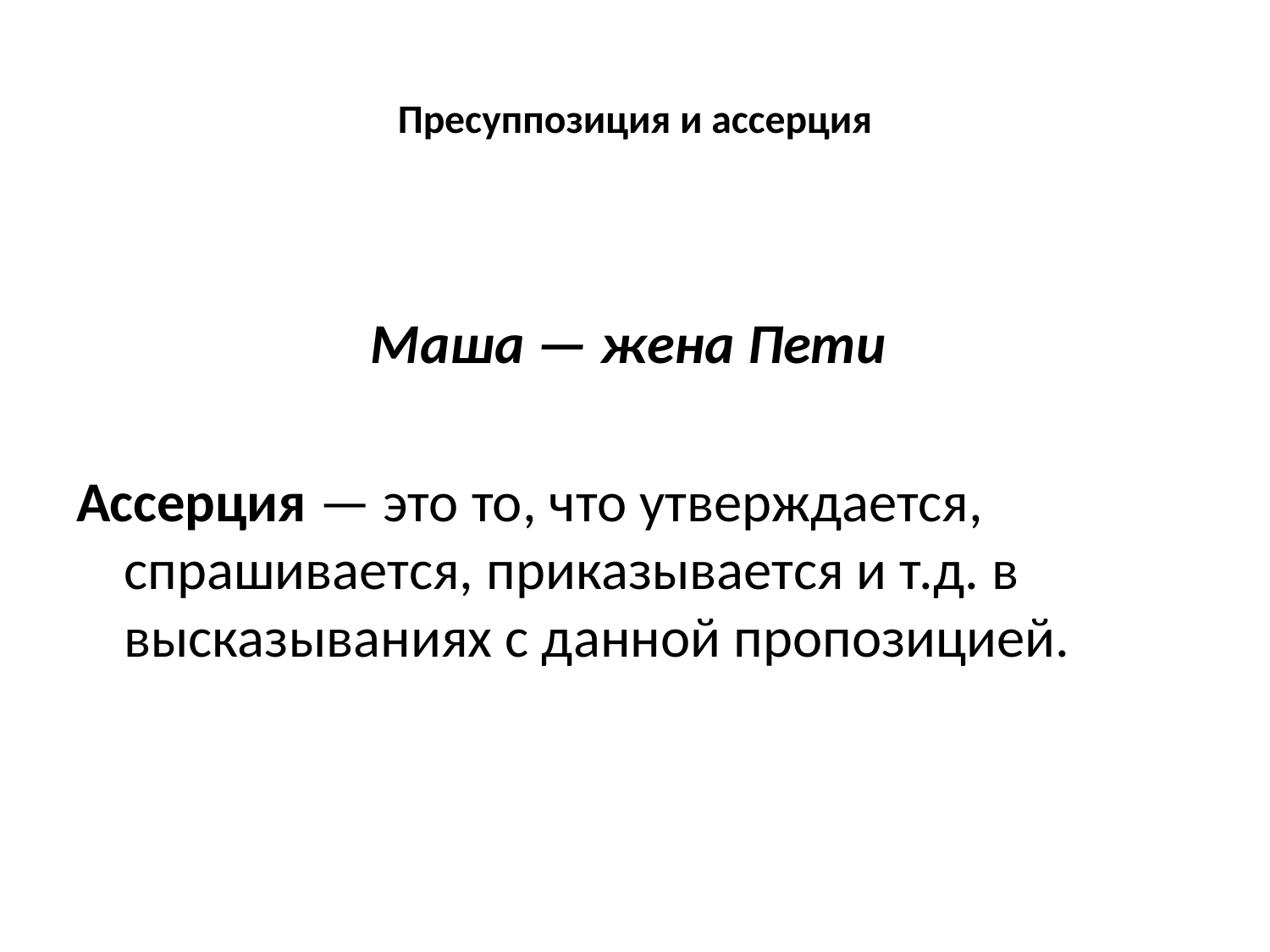

# Пресуппозиция и ассерция

Маша — жена Пети

Ассерция — это то, что утверждается, спрашивается, приказывается и т.д. в высказываниях с данной пропозицией.